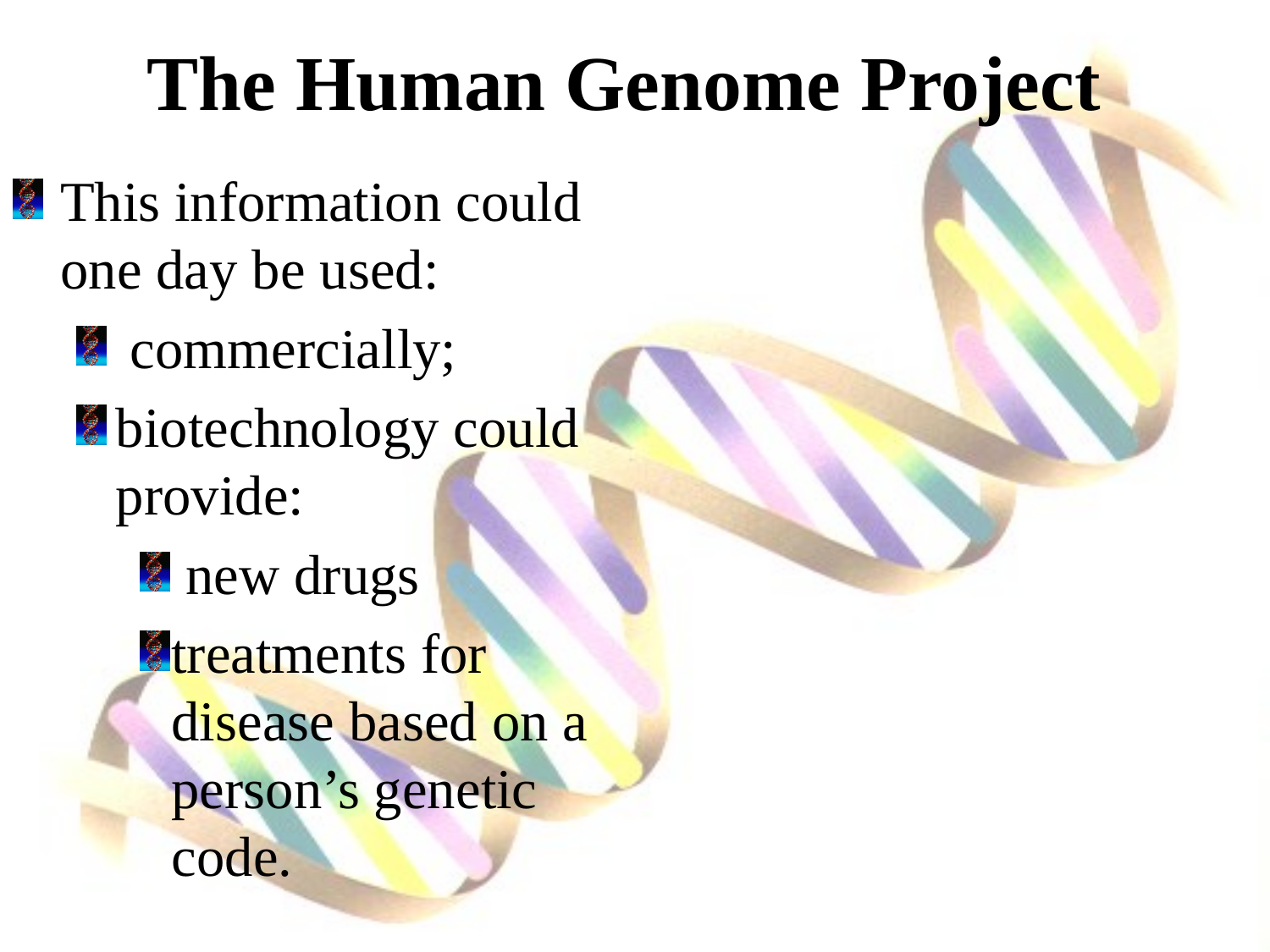

# The Human Genome Project
This information could one day be used:
 commercially;
biotechnology could provide:
 new drugs
treatments for disease based on a person’s genetic code.